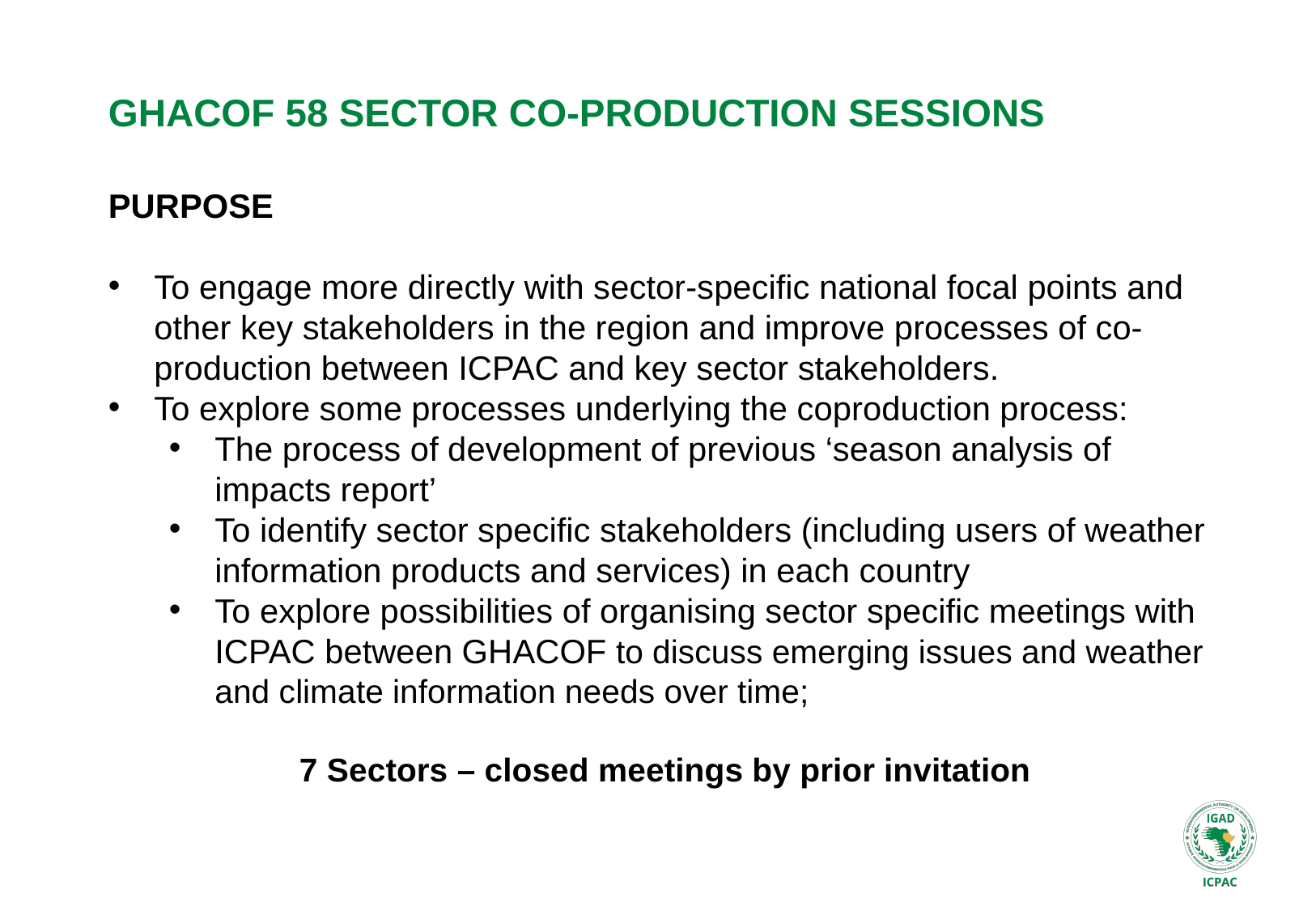

# GHACOF 58 SECTOR CO-PRODUCTION SESSIONS
PURPOSE

To engage more directly with sector-specific national focal points and other key stakeholders in the region and improve processes of co-production between ICPAC and key sector stakeholders.
To explore some processes underlying the coproduction process:
The process of development of previous ‘season analysis of impacts report’
To identify sector specific stakeholders (including users of weather information products and services) in each country
To explore possibilities of organising sector specific meetings with ICPAC between GHACOF to discuss emerging issues and weather and climate information needs over time;

7 Sectors – closed meetings by prior invitation